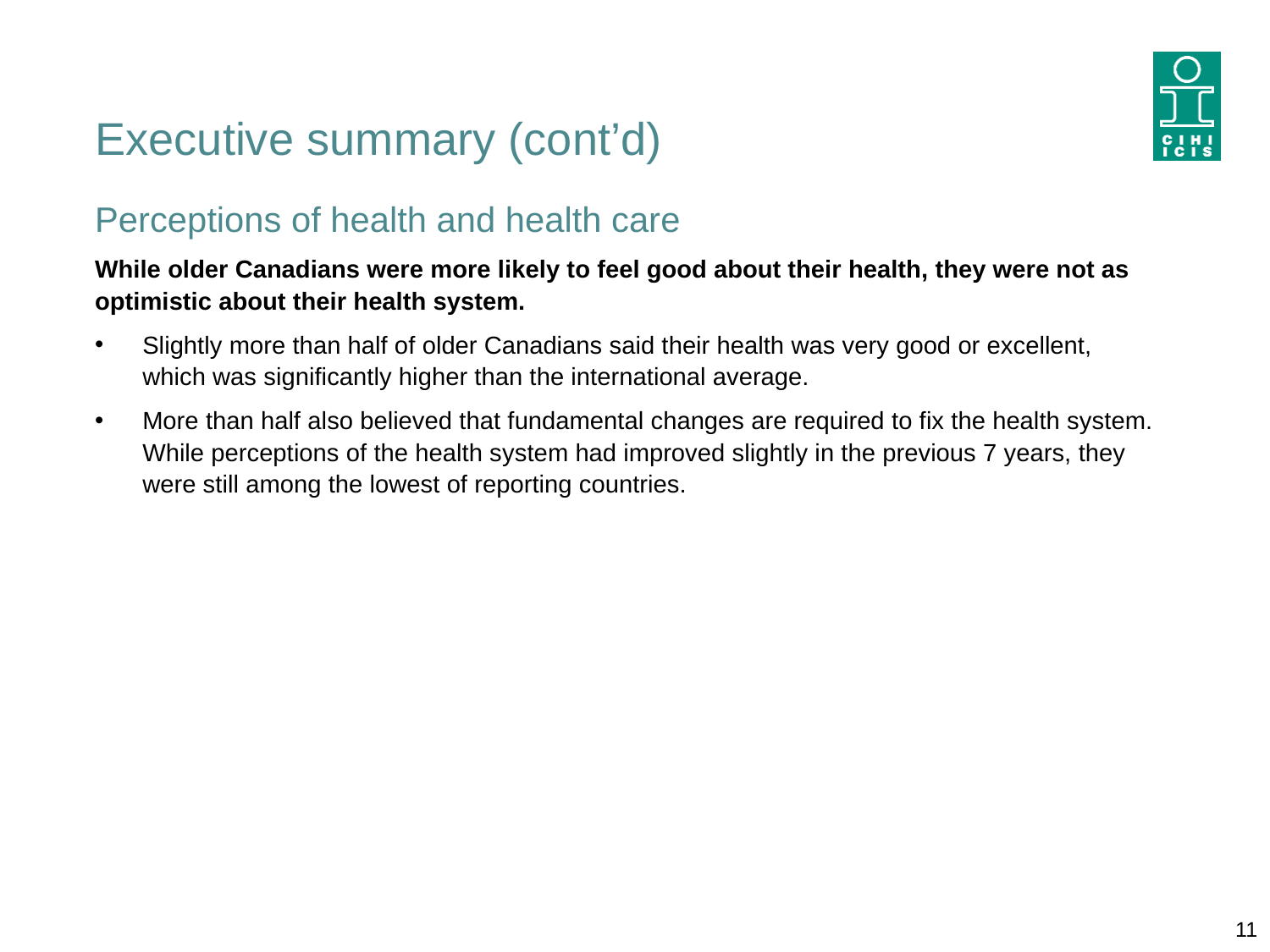

# Executive summary (cont’d)
Perceptions of health and health care
While older Canadians were more likely to feel good about their health, they were not as optimistic about their health system.
Slightly more than half of older Canadians said their health was very good or excellent,
which was significantly higher than the international average.
More than half also believed that fundamental changes are required to fix the health system. While perceptions of the health system had improved slightly in the previous 7 years, they
were still among the lowest of reporting countries.
11